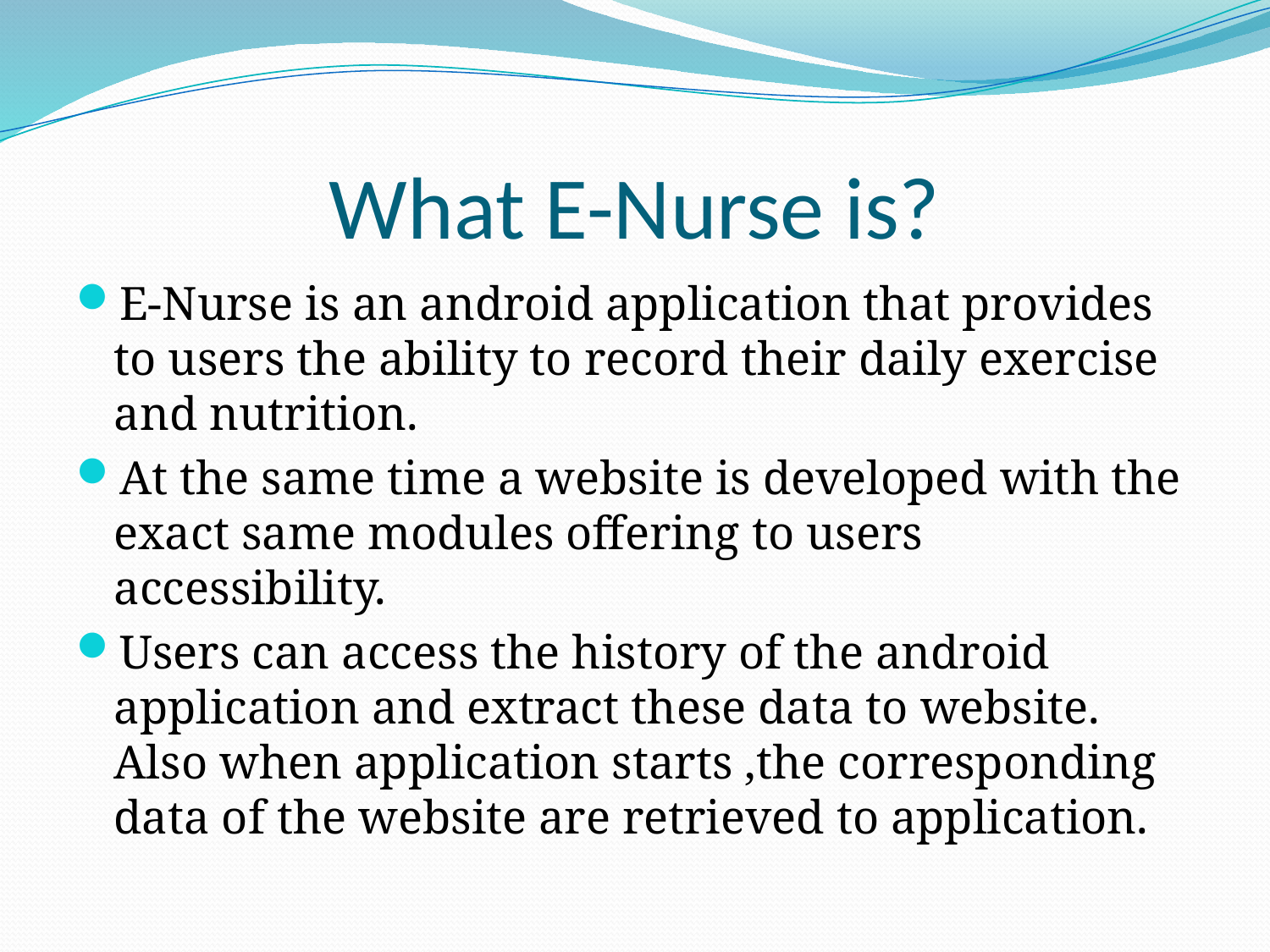

# What E-Nurse is?
E-Nurse is an android application that provides to users the ability to record their daily exercise and nutrition.
At the same time a website is developed with the exact same modules offering to users accessibility.
Users can access the history of the android application and extract these data to website. Also when application starts ,the corresponding data of the website are retrieved to application.